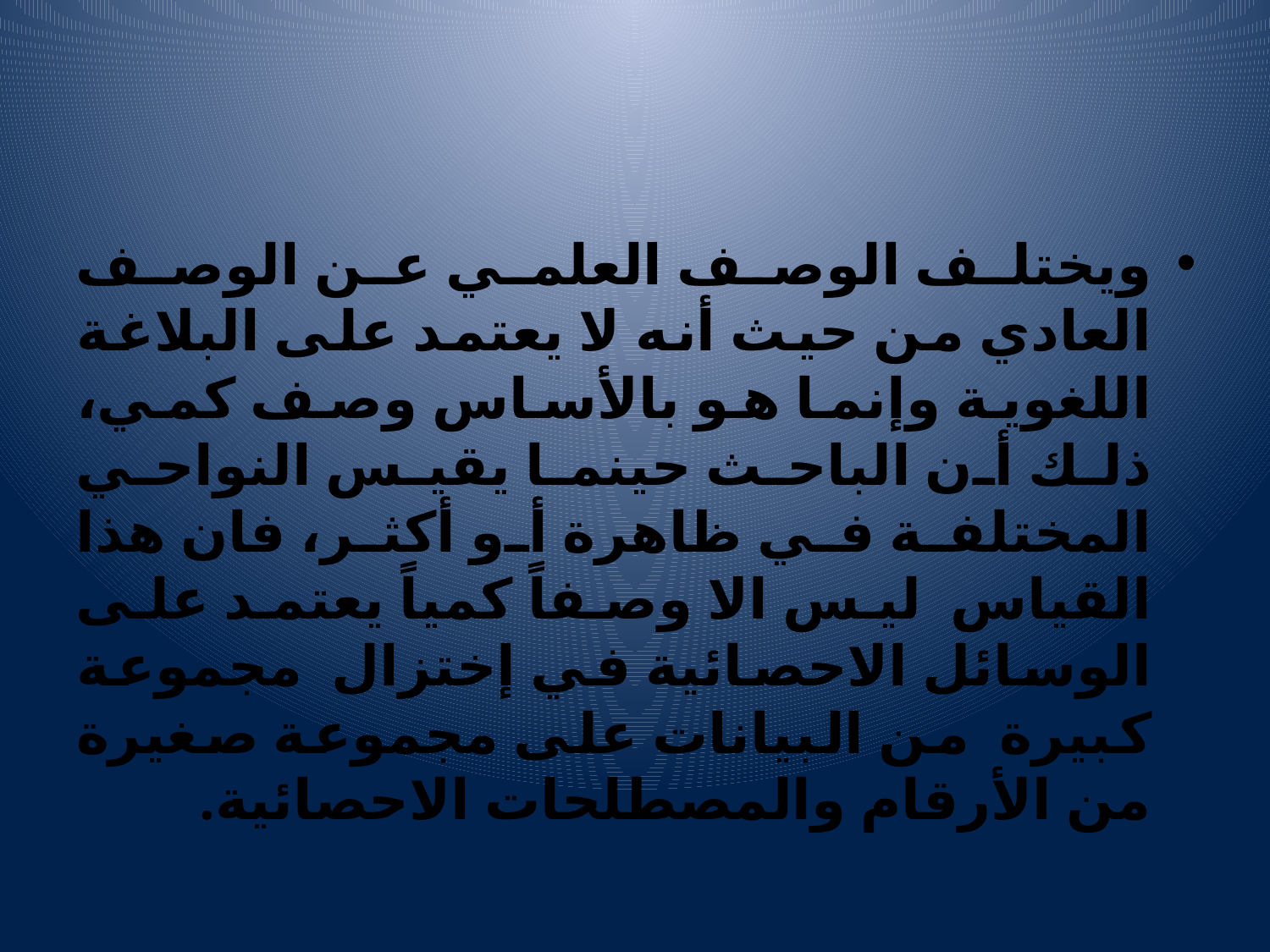

#
ويختلف الوصف العلمي عن الوصف العادي من حيث أنه لا يعتمد على البلاغة اللغوية وإنما هو بالأساس وصف كمي، ذلك أن الباحث حينما يقيس النواحي المختلفة في ظاهرة أو أكثر، فان هذا القياس  ليس الا وصفاً كمياً يعتمد على الوسائل الاحصائية في إختزال  مجموعة كبيرة  من البيانات على مجموعة صغيرة من الأرقام والمصطلحات الاحصائية.